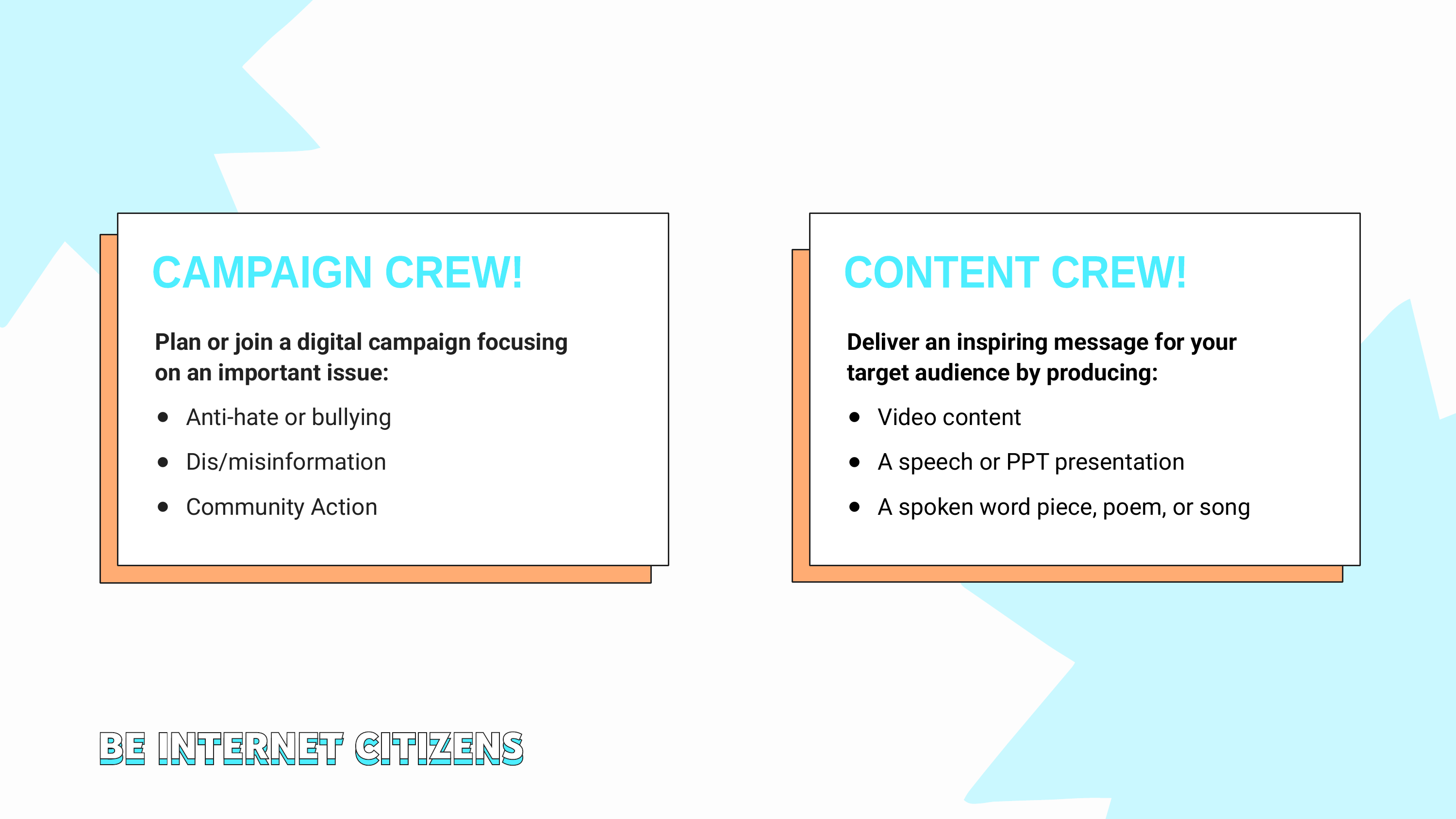

CAMPAIGN CREW!
CONTENT CREW!

Plan or join a digital campaign focusing
on an important issue:
Anti-hate or bullying
Dis/misinformation
Community Action
Deliver an inspiring message for your
target audience by producing:
Video content
A speech or PPT presentation
A spoken word piece, poem, or song